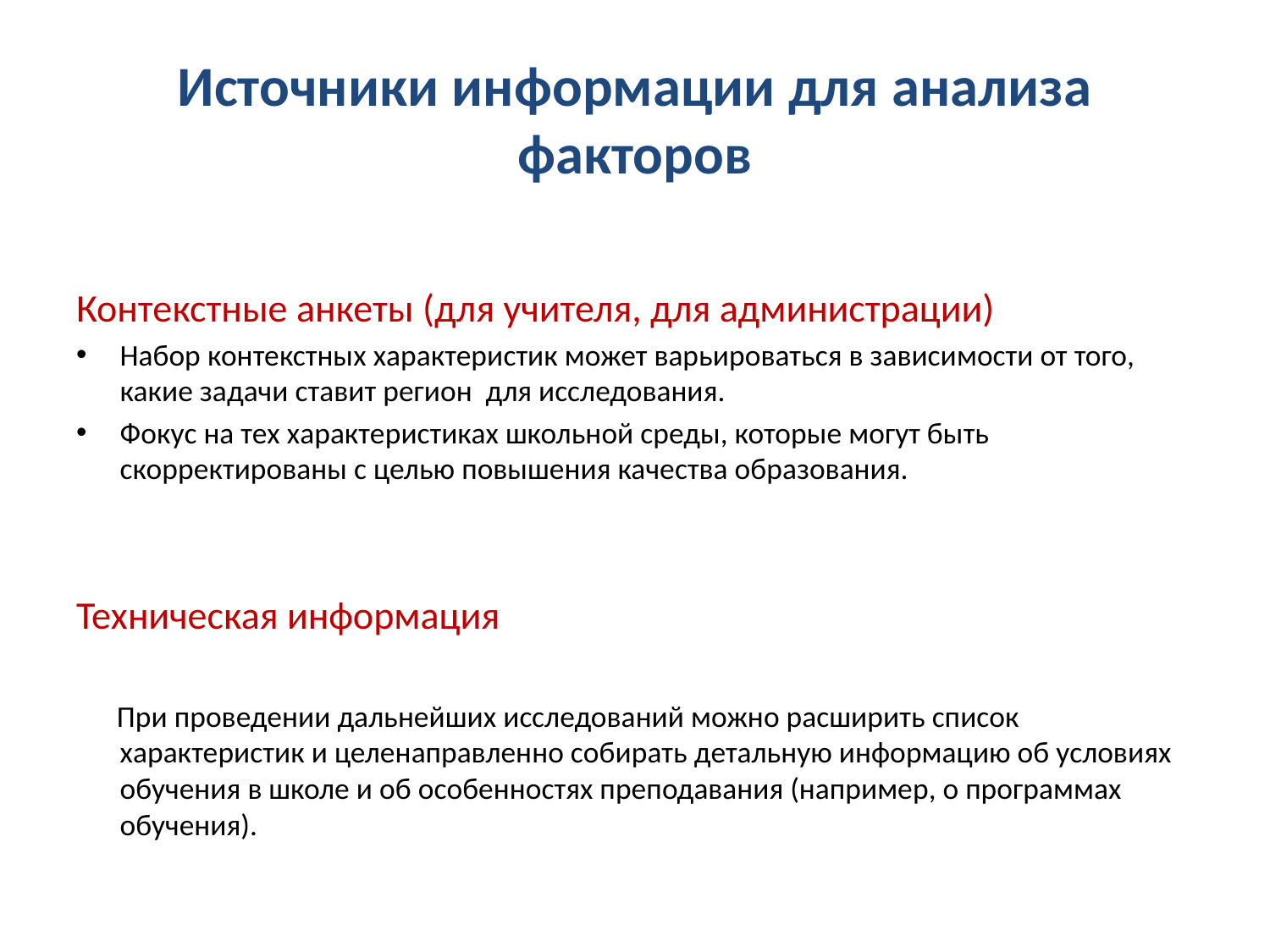

# Источники информации для анализа факторов

Контекстные анкеты (для учителя, для администрации)
Набор контекстных характеристик может варьироваться в зависимости от того, какие задачи ставит регион  для исследования.
Фокус на тех характеристиках школьной среды, которые могут быть скорректированы с целью повышения качества образования.

Техническая информация

      При проведении дальнейших исследований можно расширить список характеристик и целенаправленно собирать детальную информацию об условиях обучения в школе и об особенностях преподавания (например, о программах обучения).